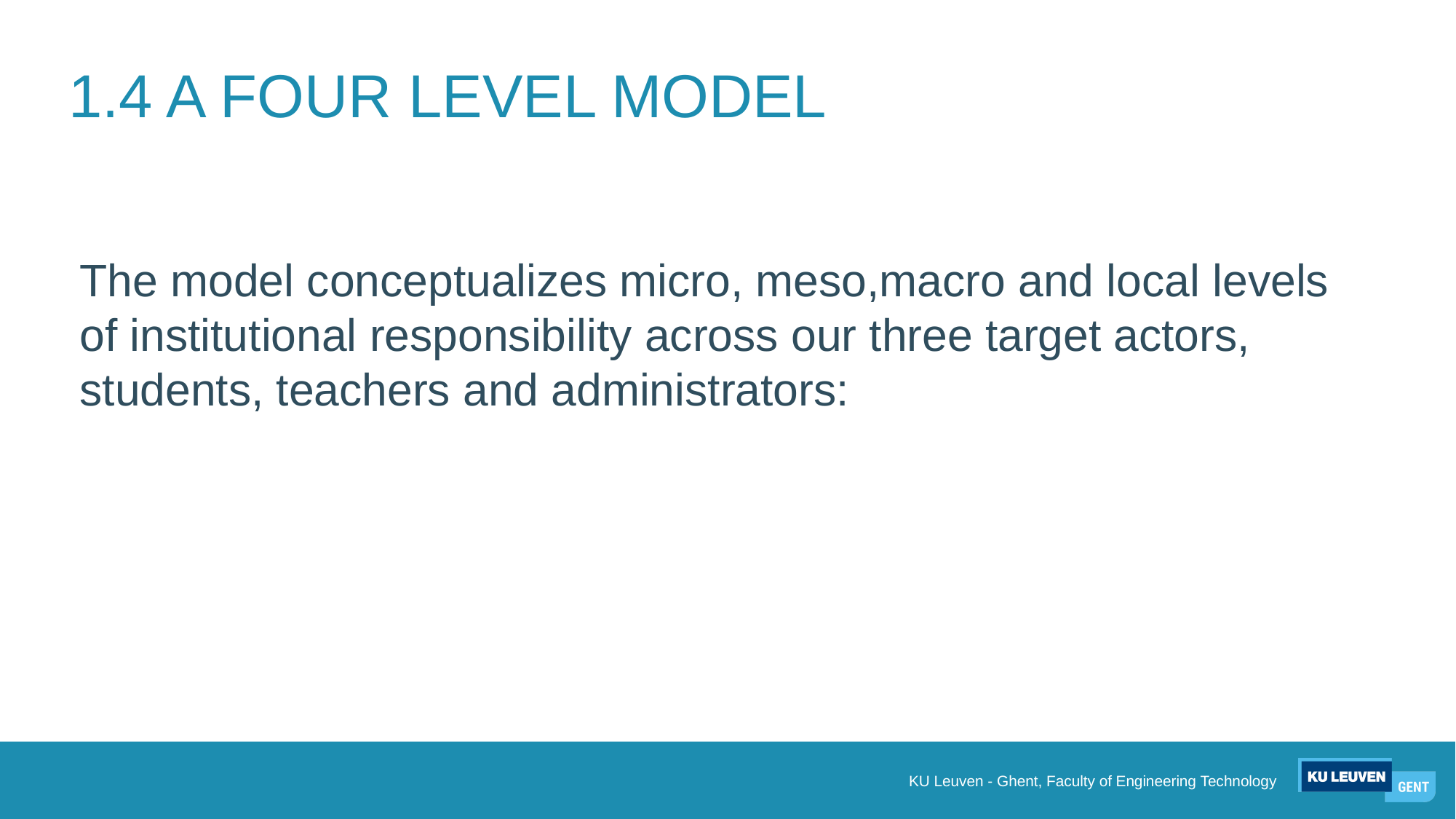

# 1.4 A FOUR LEVEL MODEL

The model conceptualizes micro, meso,macro and local levels of institutional responsibility across our three target actors, students, teachers and administrators:

KU Leuven - Ghent, Faculty of Engineering Technology